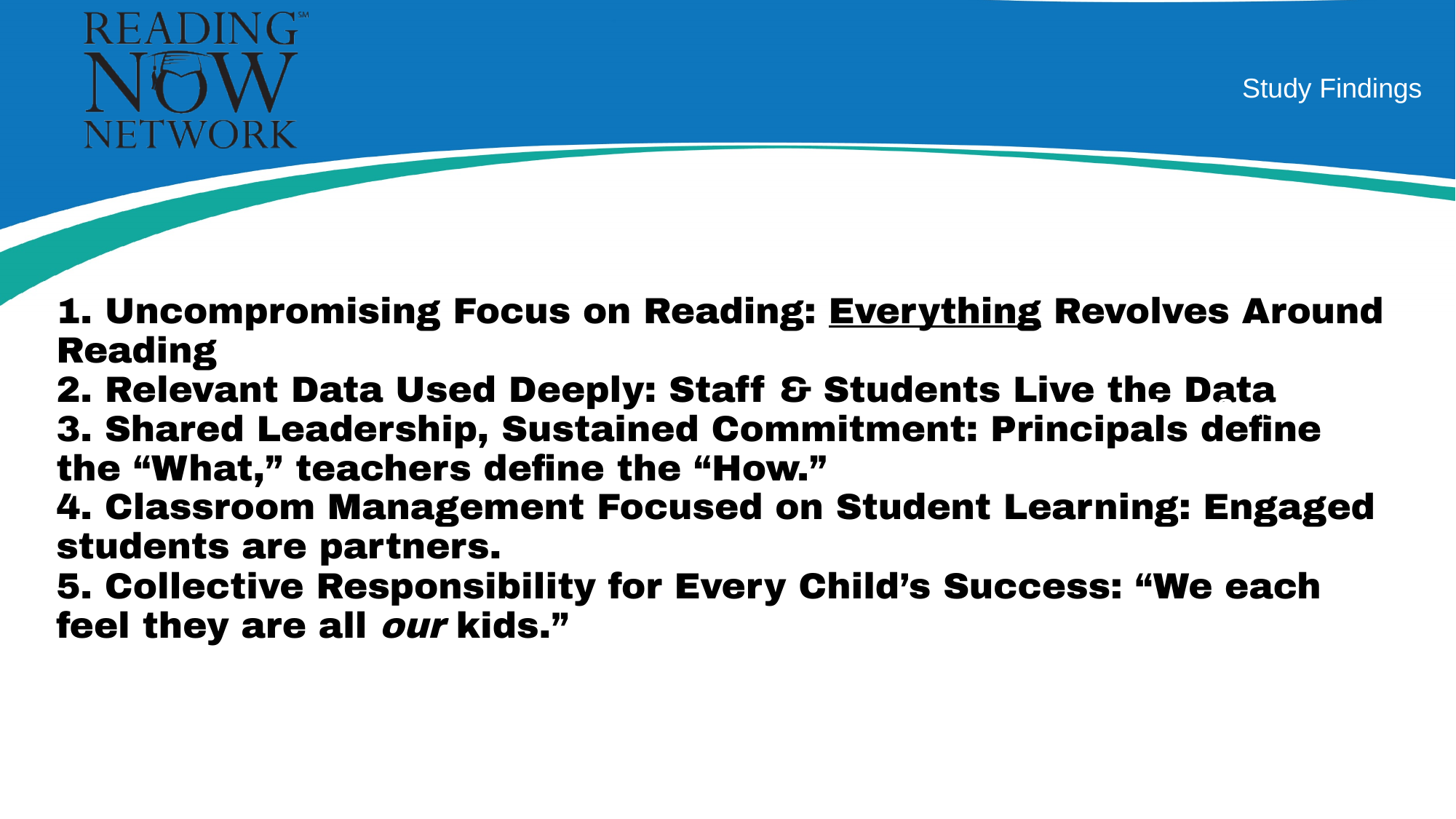

Study Findings
# 1. Uncompromising Focus on Reading: Everything Revolves Around Reading 2. Relevant Data Used Deeply: Staff & Students Live the Data 3. Shared Leadership, Sustained Commitment: Principals define the “What,” teachers define the “How.” 4. Classroom Management Focused on Student Learning: Engaged students are partners. 5. Collective Responsibility for Every Child’s Success: “We each feel they are all our kids.”
Jump Start A